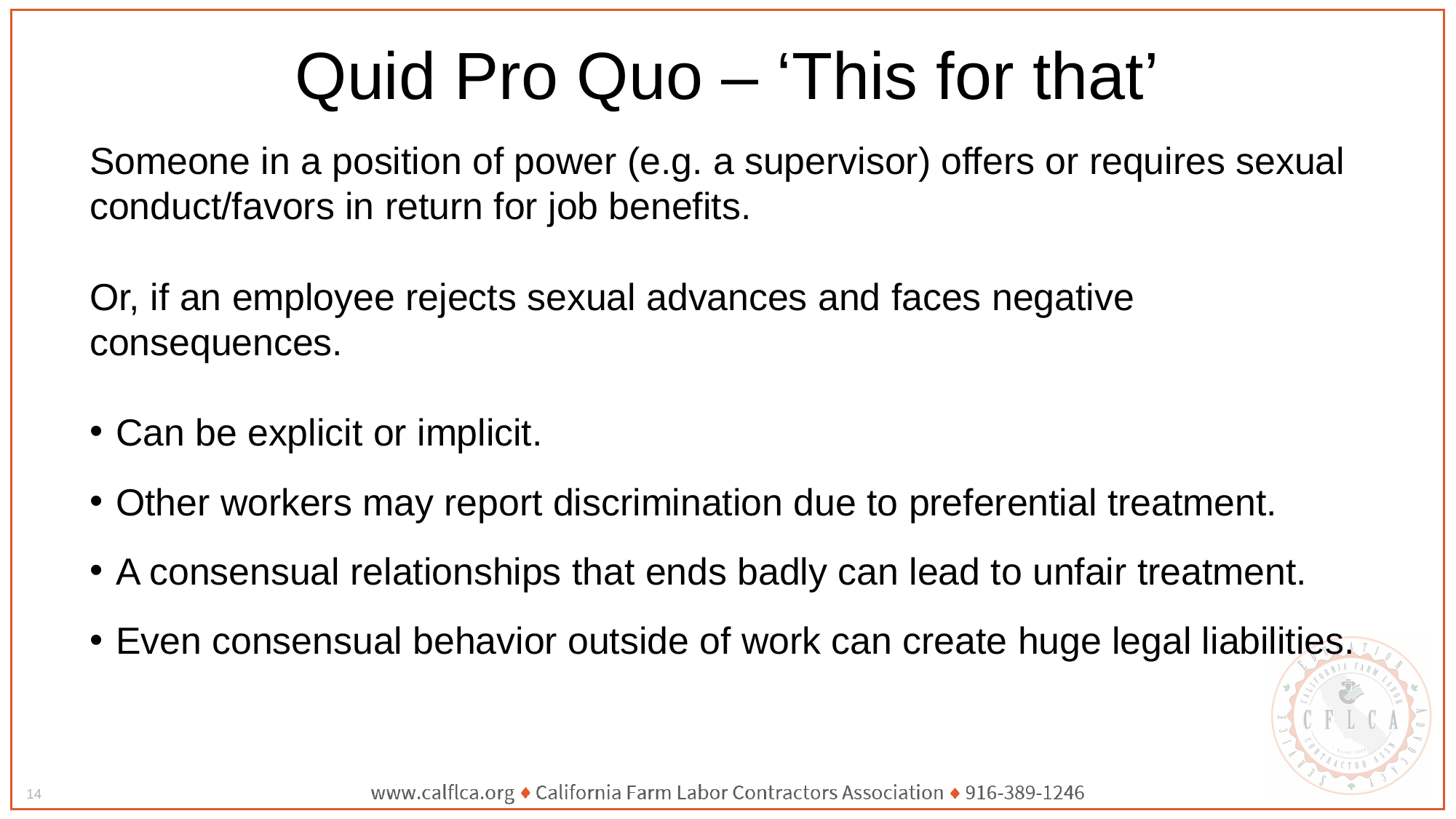

# Quid Pro Quo – ‘This for that’
Someone in a position of power (e.g. a supervisor) offers or requires sexual conduct/favors in return for job benefits.

Or, if an employee rejects sexual advances and faces negative consequences.

Can be explicit or implicit.
Other workers may report discrimination due to preferential treatment.
A consensual relationships that ends badly can lead to unfair treatment.
Even consensual behavior outside of work can create huge legal liabilities.
14